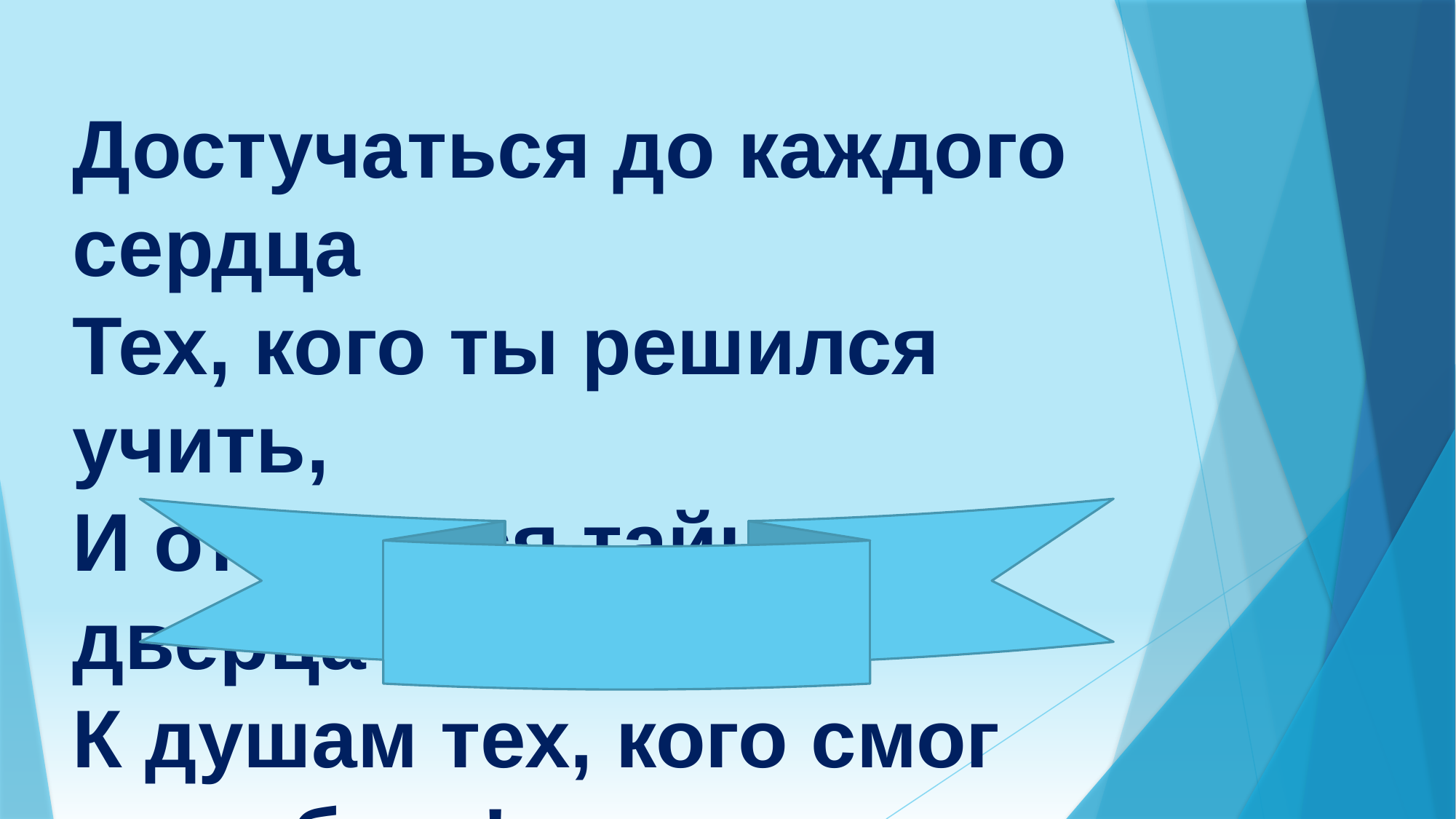

Достучаться до каждого сердца 
Тех, кого ты решился учить, 
И откроется тайная дверца 
К душам тех, кого смог полюбить!